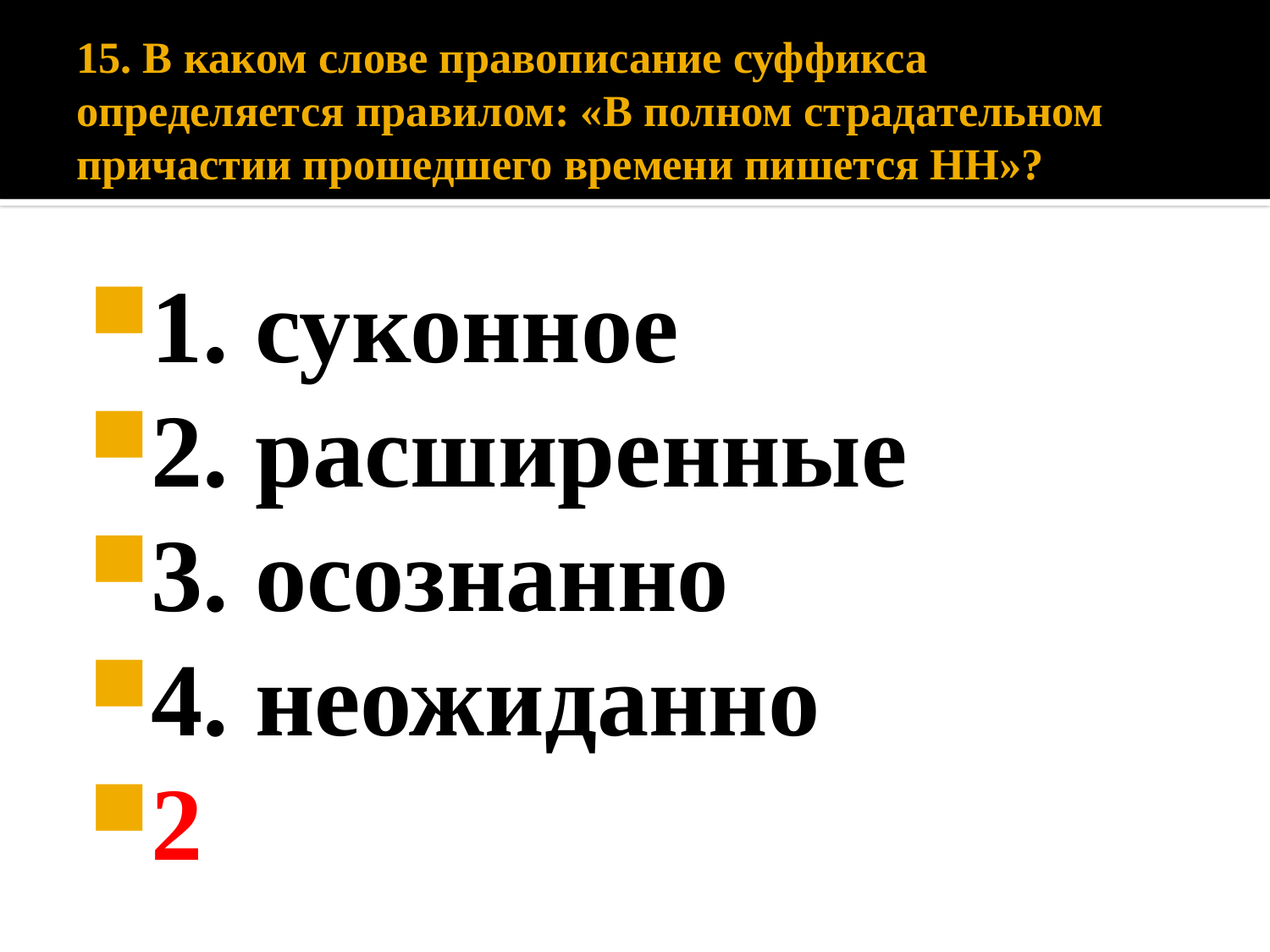

# 15. В каком слове правописание суффикса определяется правилом: «В полном страдательном причастии прошедшего времени пишется НН»?
1. суконное
2. расширенные
3. осознанно
4. неожиданно
2